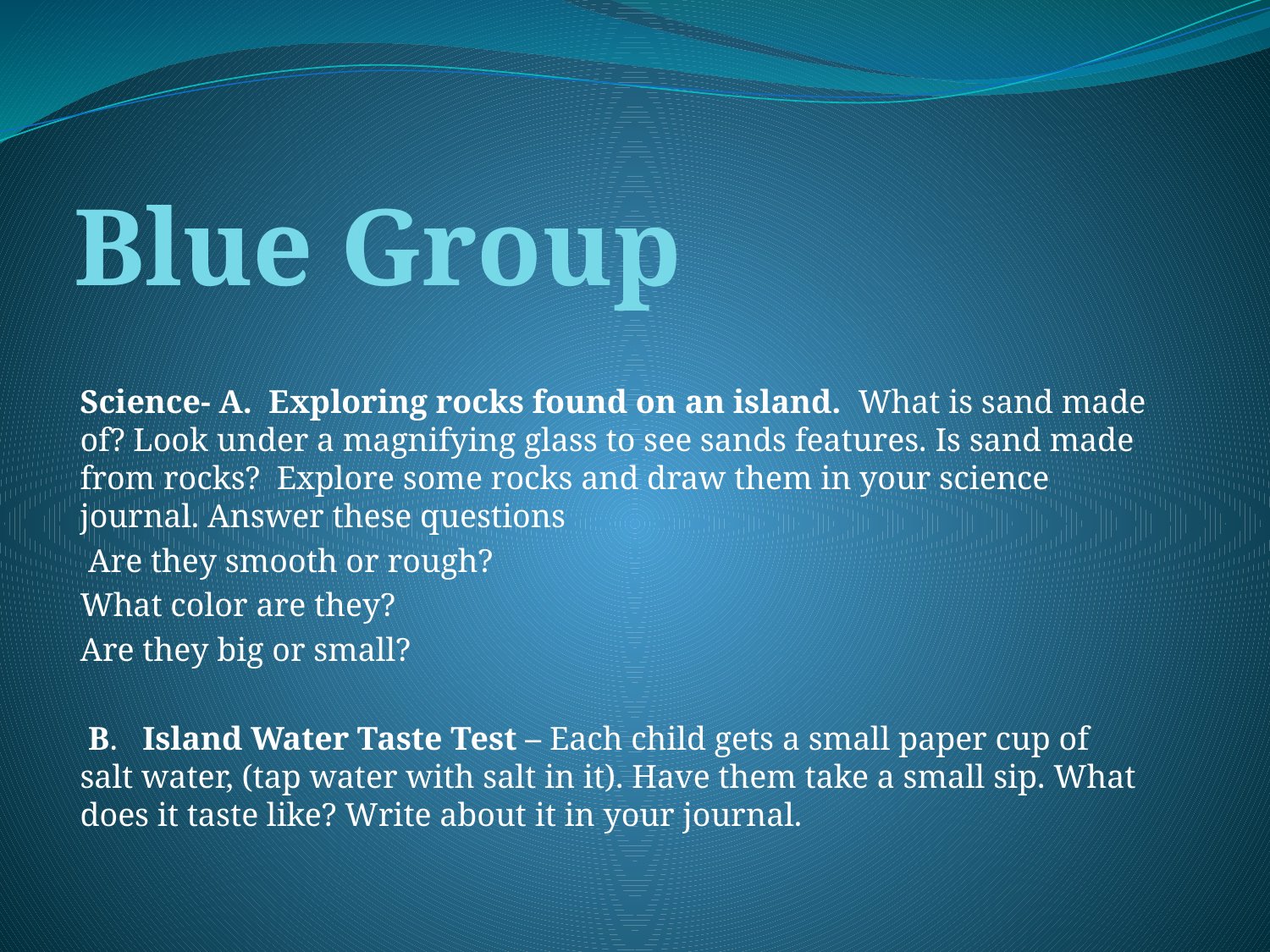

# Blue Group
Science- A.  Exploring rocks found on an island.  What is sand made of? Look under a magnifying glass to see sands features. Is sand made from rocks?  Explore some rocks and draw them in your science journal. Answer these questions
 Are they smooth or rough?
What color are they?
Are they big or small?

 B.   Island Water Taste Test – Each child gets a small paper cup of salt water, (tap water with salt in it). Have them take a small sip. What does it taste like? Write about it in your journal.